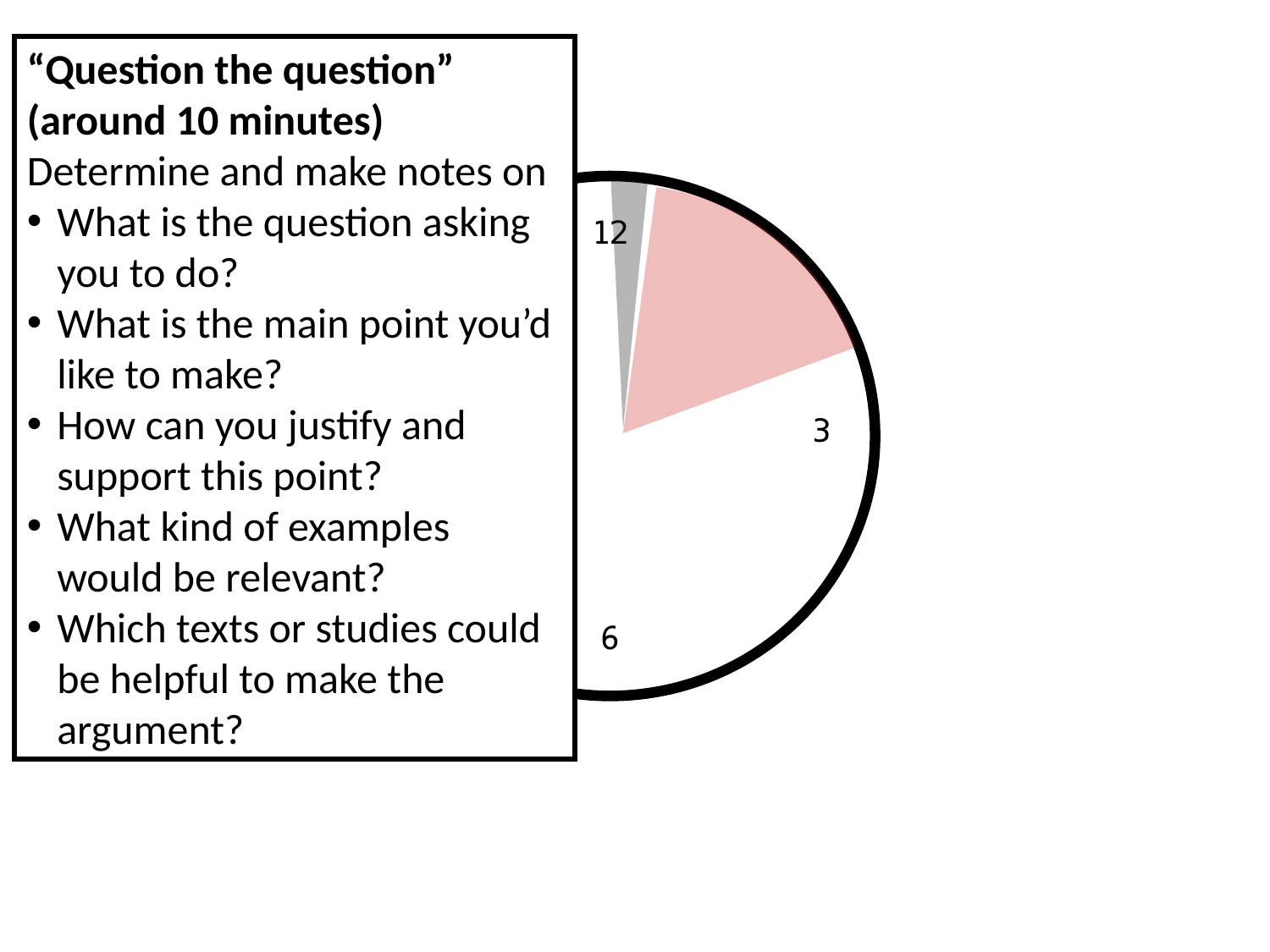

“Question the question”
(around 10 minutes)
Determine and make notes on
What is the question asking you to do?
What is the main point you’d like to make?
How can you justify and support this point?
What kind of examples would be relevant?
Which texts or studies could be helpful to make the argument?

12
9
3
6